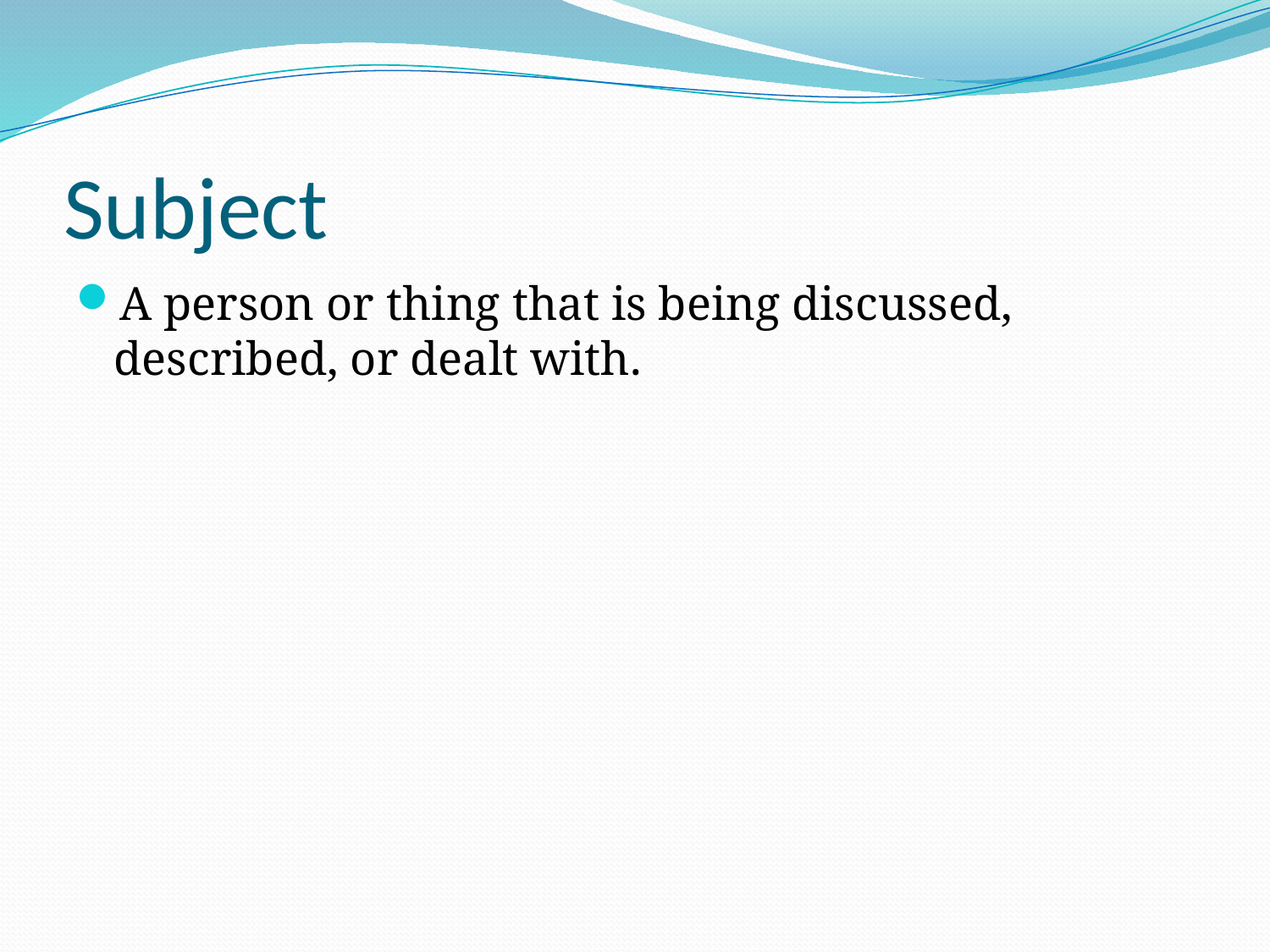

# Subject
A person or thing that is being discussed, described, or dealt with.